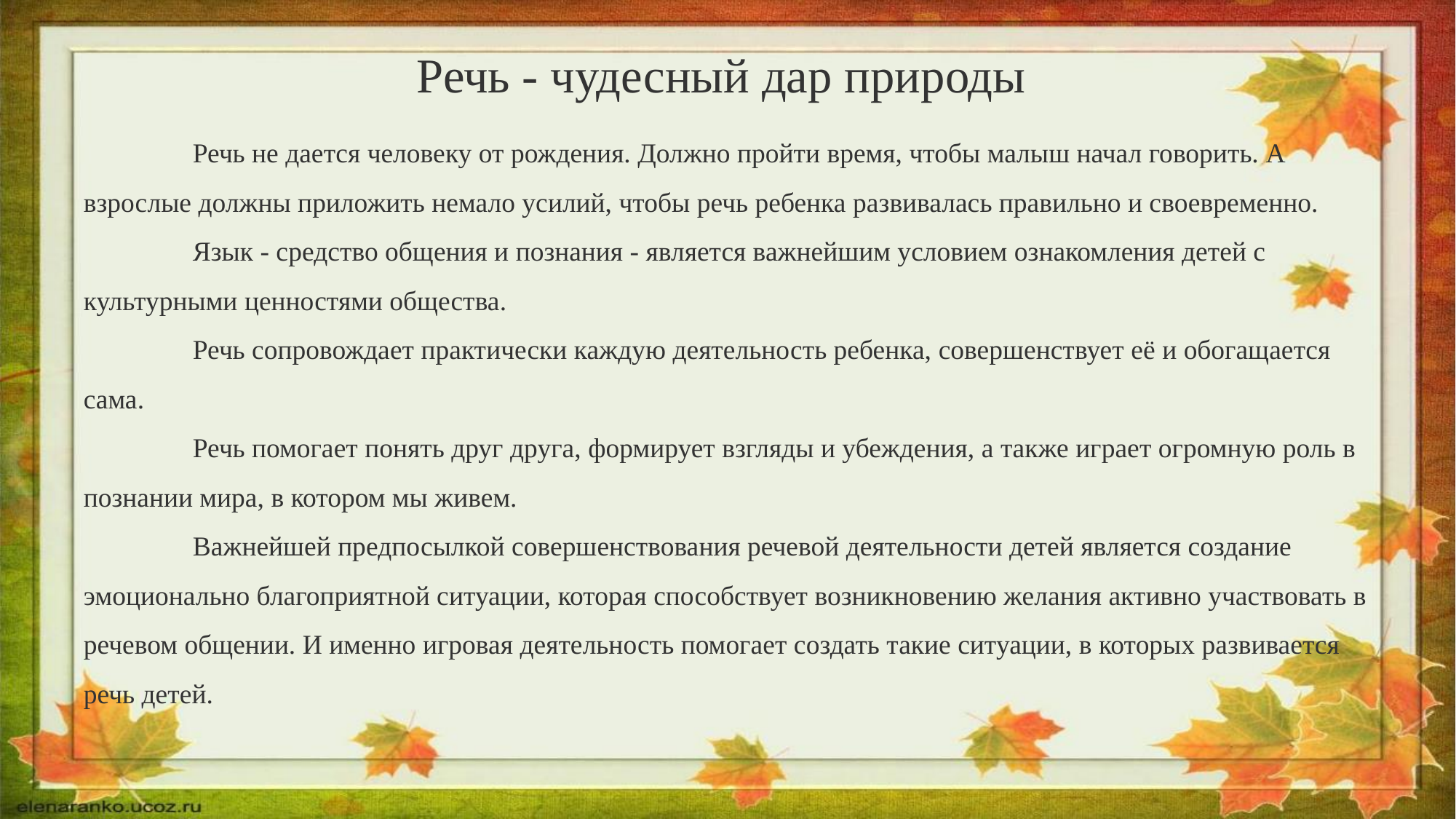

# Речь - чудесный дар природы
	Речь не дается человеку от рождения. Должно пройти время, чтобы малыш начал говорить. А взрослые должны приложить немало усилий, чтобы речь ребенка развивалась правильно и своевременно. 	Язык - средство общения и познания - является важнейшим условием ознакомления детей с культурными ценностями общества.
	Речь сопровождает практически каждую деятельность ребенка, совершенствует её и обогащается сама.
	Речь помогает понять друг друга, формирует взгляды и убеждения, а также играет огромную роль в познании мира, в котором мы живем.
	Важнейшей предпосылкой совершенствования речевой деятельности детей является создание эмоционально благоприятной ситуации, которая способствует возникновению желания активно участвовать в речевом общении. И именно игровая деятельность помогает создать такие ситуации, в которых развивается речь детей.